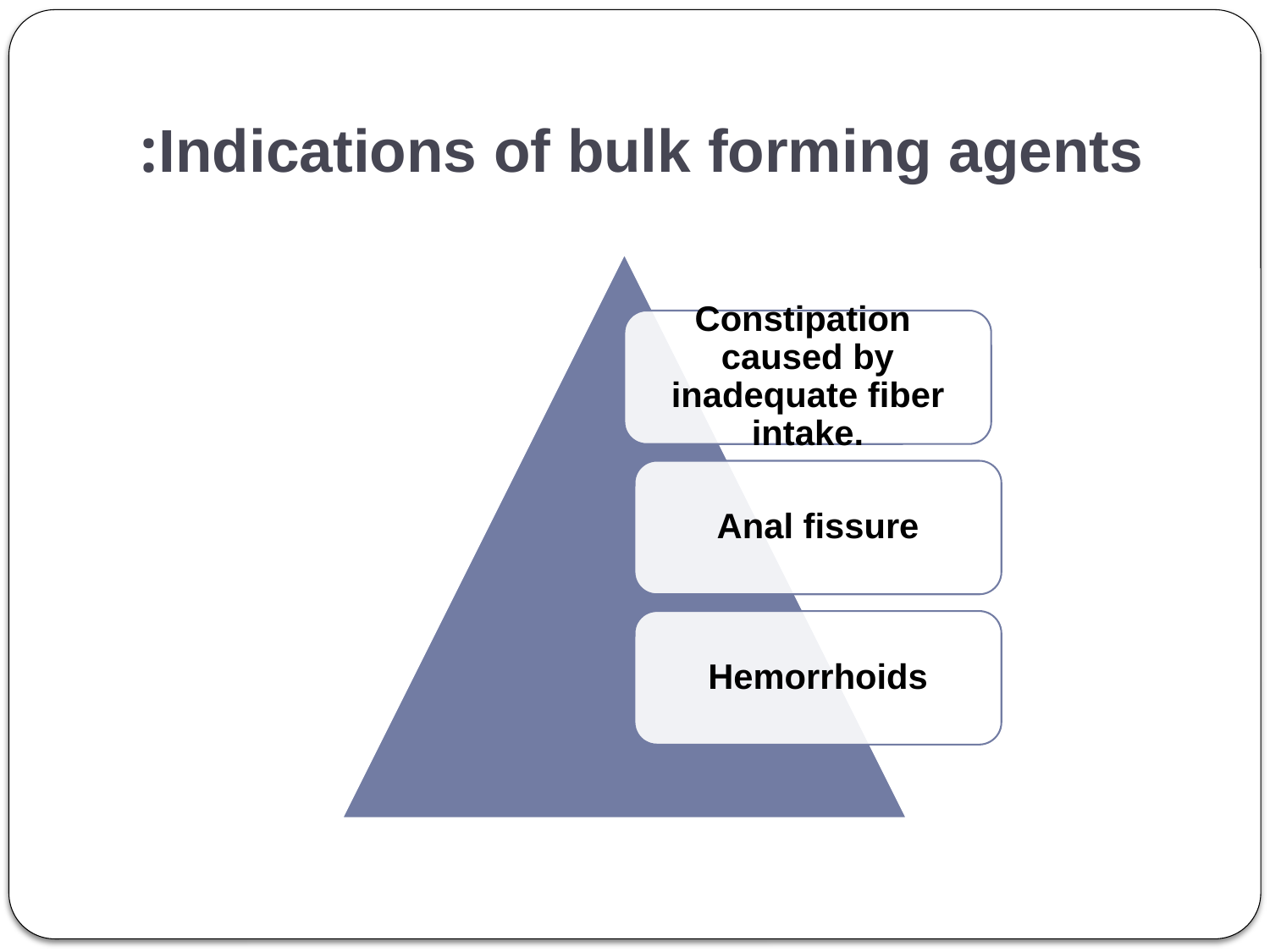

# Indications of bulk forming agents:

Constipation  caused by inadequate fiber intake.
Anal fissure
Hemorrhoids